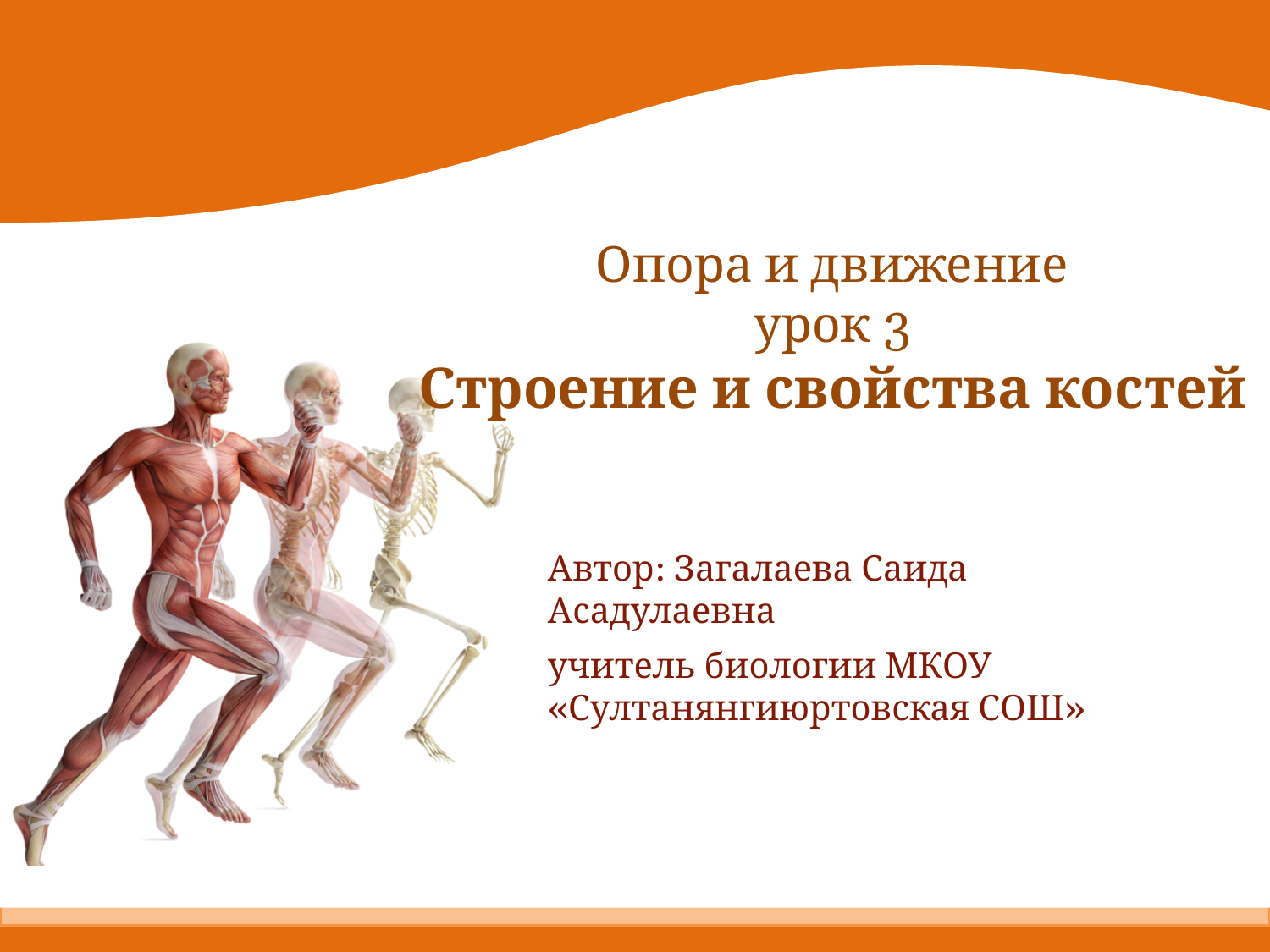

# Опора и движение урок 3 Строение и свойства костей
Автор: Загалаева Саида Асадулаевна
учитель биологии МКОУ «Султанянгиюртовская СОШ»